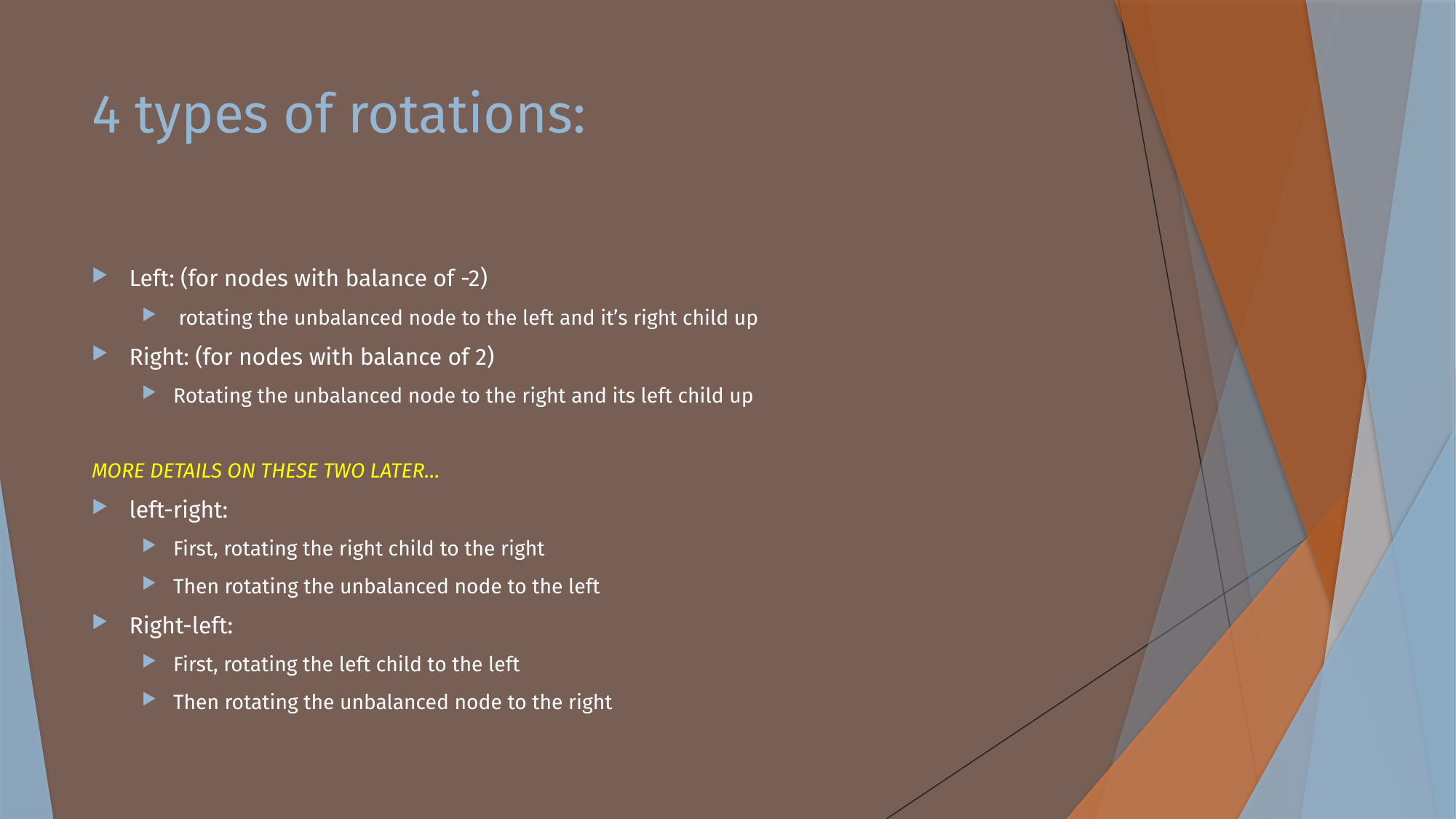

# 4 types of rotations:
Left: (for nodes with balance of -2)
 rotating the unbalanced node to the left and it’s right child up
Right: (for nodes with balance of 2)
Rotating the unbalanced node to the right and its left child up

MORE DETAILS ON THESE TWO LATER…
left-right:
First, rotating the right child to the right
Then rotating the unbalanced node to the left
Right-left:
First, rotating the left child to the left
Then rotating the unbalanced node to the right